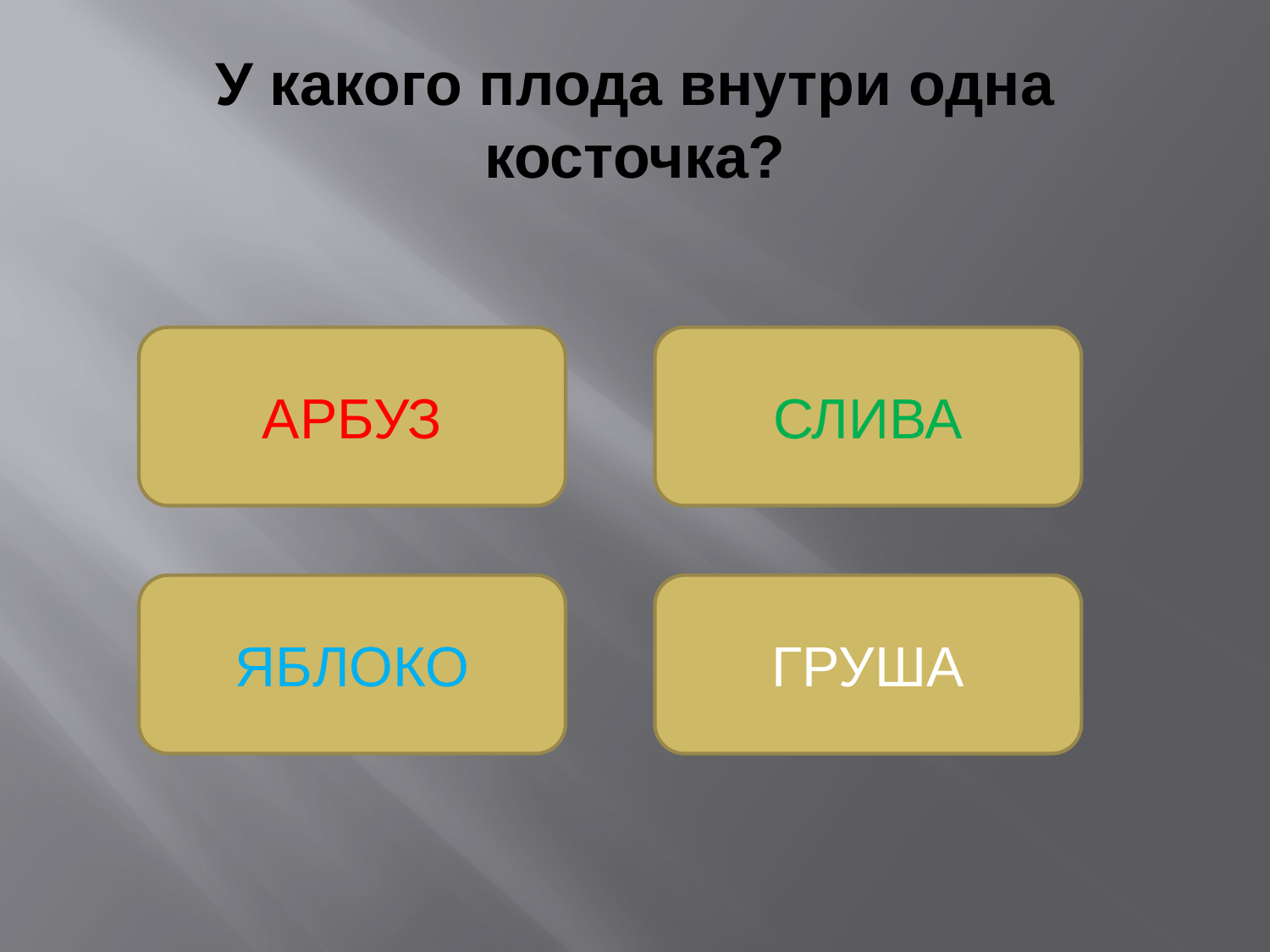

# У какого плода внутри одна косточка?

АРБУЗ
СЛИВА
ЯБЛОКО
ГРУША